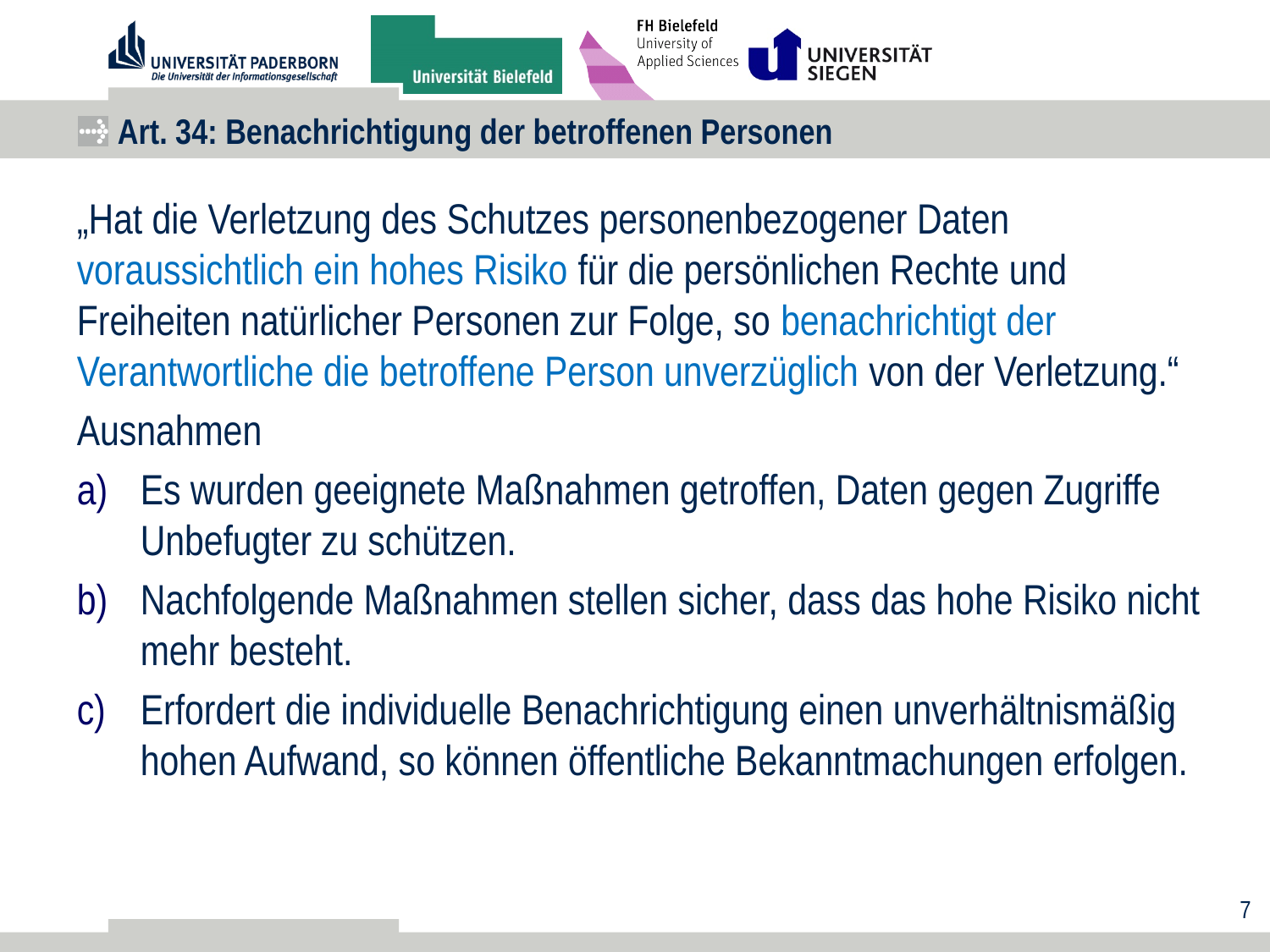

# Art. 34: Benachrichtigung der betroffenen Personen
„Hat die Verletzung des Schutzes personenbezogener Daten voraussichtlich ein hohes Risiko für die persönlichen Rechte und Freiheiten natürlicher Personen zur Folge, so benachrichtigt der Verantwortliche die betroffene Person unverzüglich von der Verletzung.“
Ausnahmen
Es wurden geeignete Maßnahmen getroffen, Daten gegen Zugriffe Unbefugter zu schützen.
Nachfolgende Maßnahmen stellen sicher, dass das hohe Risiko nicht mehr besteht.
Erfordert die individuelle Benachrichtigung einen unverhältnismäßig hohen Aufwand, so können öffentliche Bekanntmachungen erfolgen.
7